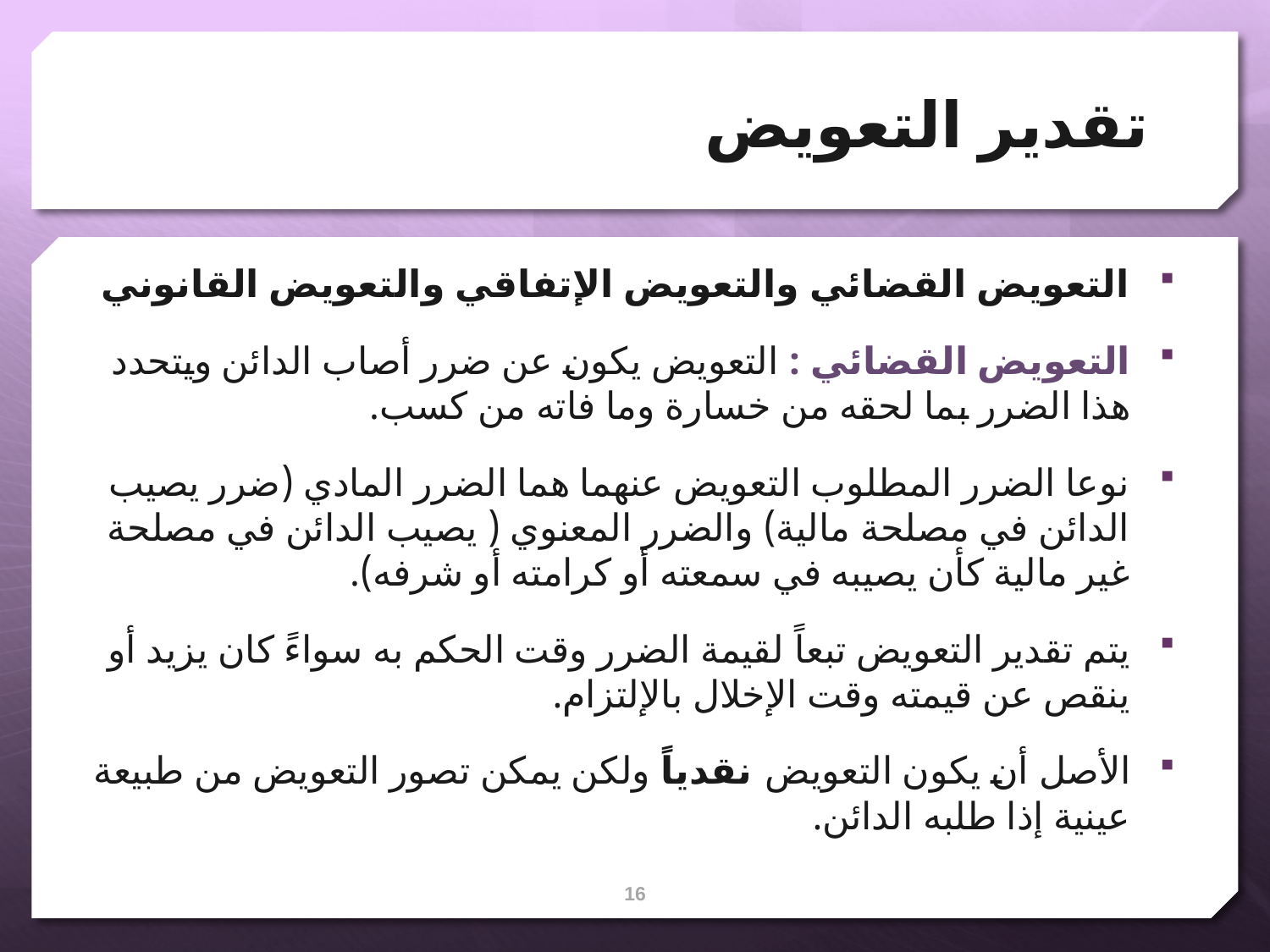

# تقدير التعويض
التعويض القضائي والتعويض الإتفاقي والتعويض القانوني
التعويض القضائي : التعويض يكون عن ضرر أصاب الدائن ويتحدد هذا الضرر بما لحقه من خسارة وما فاته من كسب.
نوعا الضرر المطلوب التعويض عنهما هما الضرر المادي (ضرر يصيب الدائن في مصلحة مالية) والضرر المعنوي ( يصيب الدائن في مصلحة غير مالية كأن يصيبه في سمعته أو كرامته أو شرفه).
يتم تقدير التعويض تبعاً لقيمة الضرر وقت الحكم به سواءً كان يزيد أو ينقص عن قيمته وقت الإخلال بالإلتزام.
الأصل أن يكون التعويض نقدياً ولكن يمكن تصور التعويض من طبيعة عينية إذا طلبه الدائن.
16